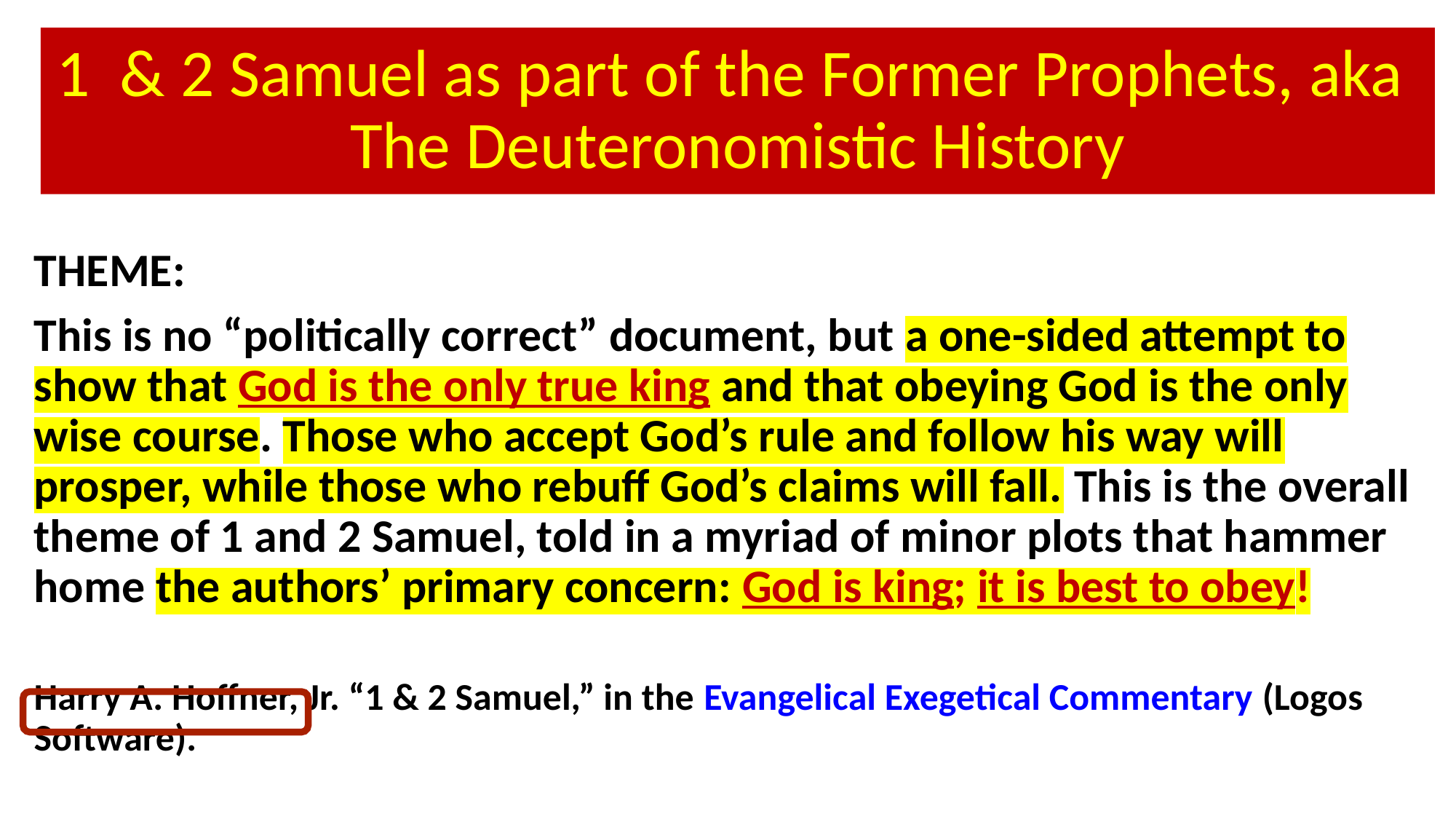

# 1  & 2 Samuel as part of the Former Prophets, aka  The Deuteronomistic History
THEME:
This is no “politically correct” document, but a one-sided attempt to show that God is the only true king and that obeying God is the only wise course. Those who accept God’s rule and follow his way will prosper, while those who rebuff God’s claims will fall. This is the overall theme of 1 and 2 Samuel, told in a myriad of minor plots that hammer home the authors’ primary concern: God is king; it is best to obey!
Harry A. Hoffner, Jr. “1 & 2 Samuel,” in the Evangelical Exegetical Commentary (Logos Software).